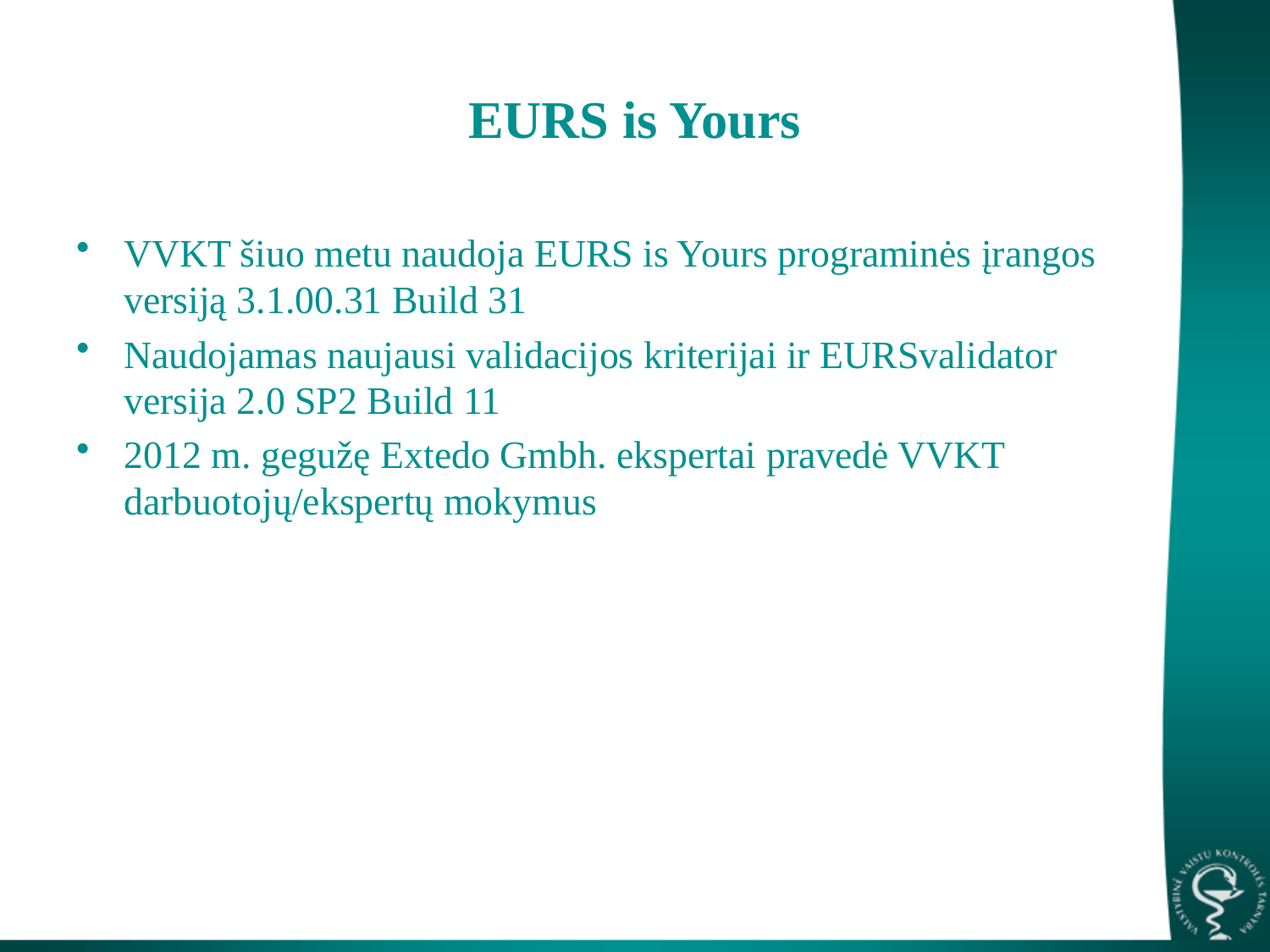

# EURS is Yours
VVKT šiuo metu naudoja EURS is Yours programinės įrangos versiją 3.1.00.31 Build 31
Naudojamas naujausi validacijos kriterijai ir EURSvalidator  versija 2.0 SP2 Build 11
2012 m. gegužę Extedo Gmbh. ekspertai pravedė VVKT darbuotojų/ekspertų mokymus